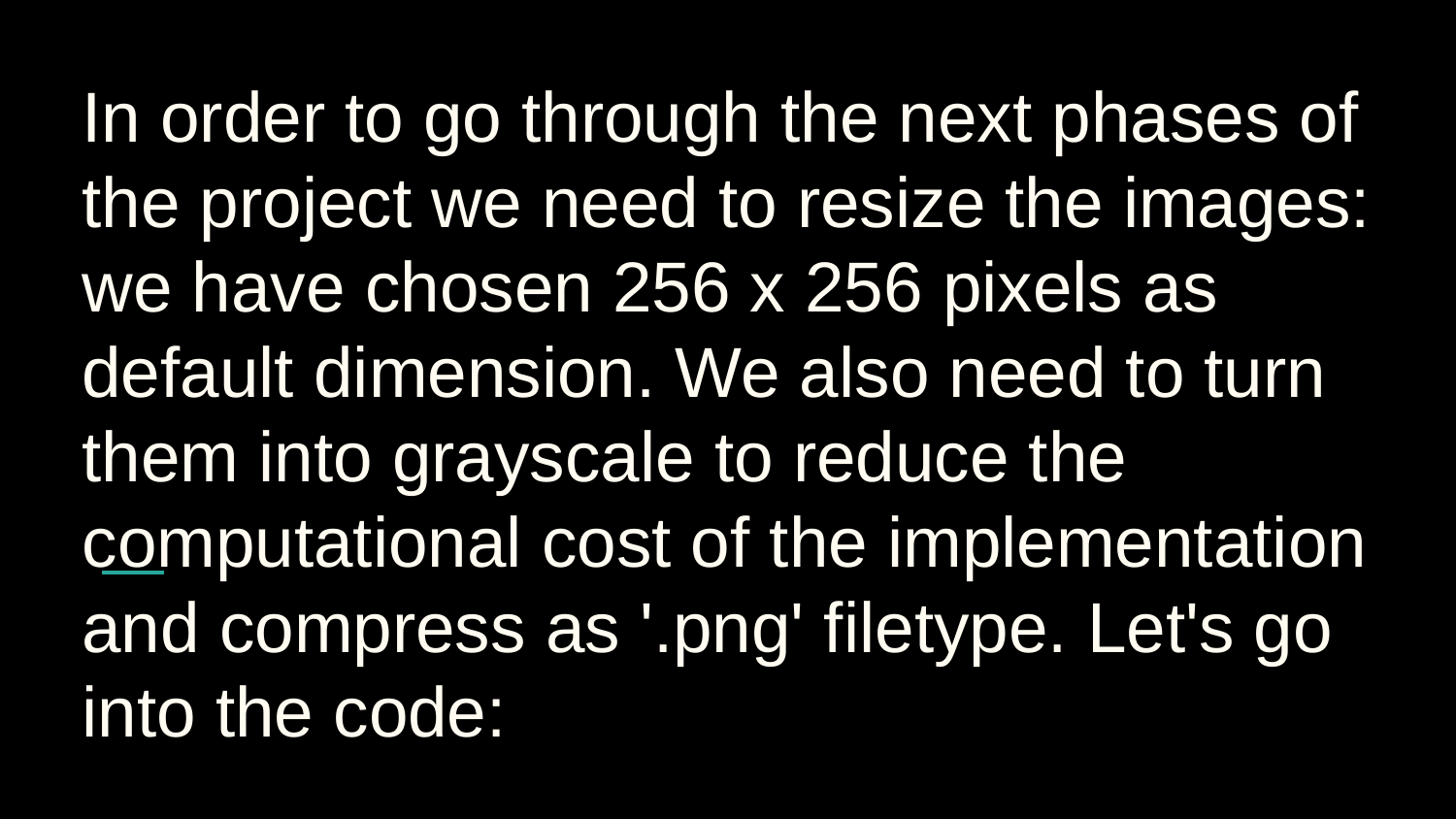

# In order to go through the next phases of the project we need to resize the images: we have chosen 256 x 256 pixels as default dimension. We also need to turn them into grayscale to reduce the computational cost of the implementation and compress as '.png' filetype. Let's go into the code: